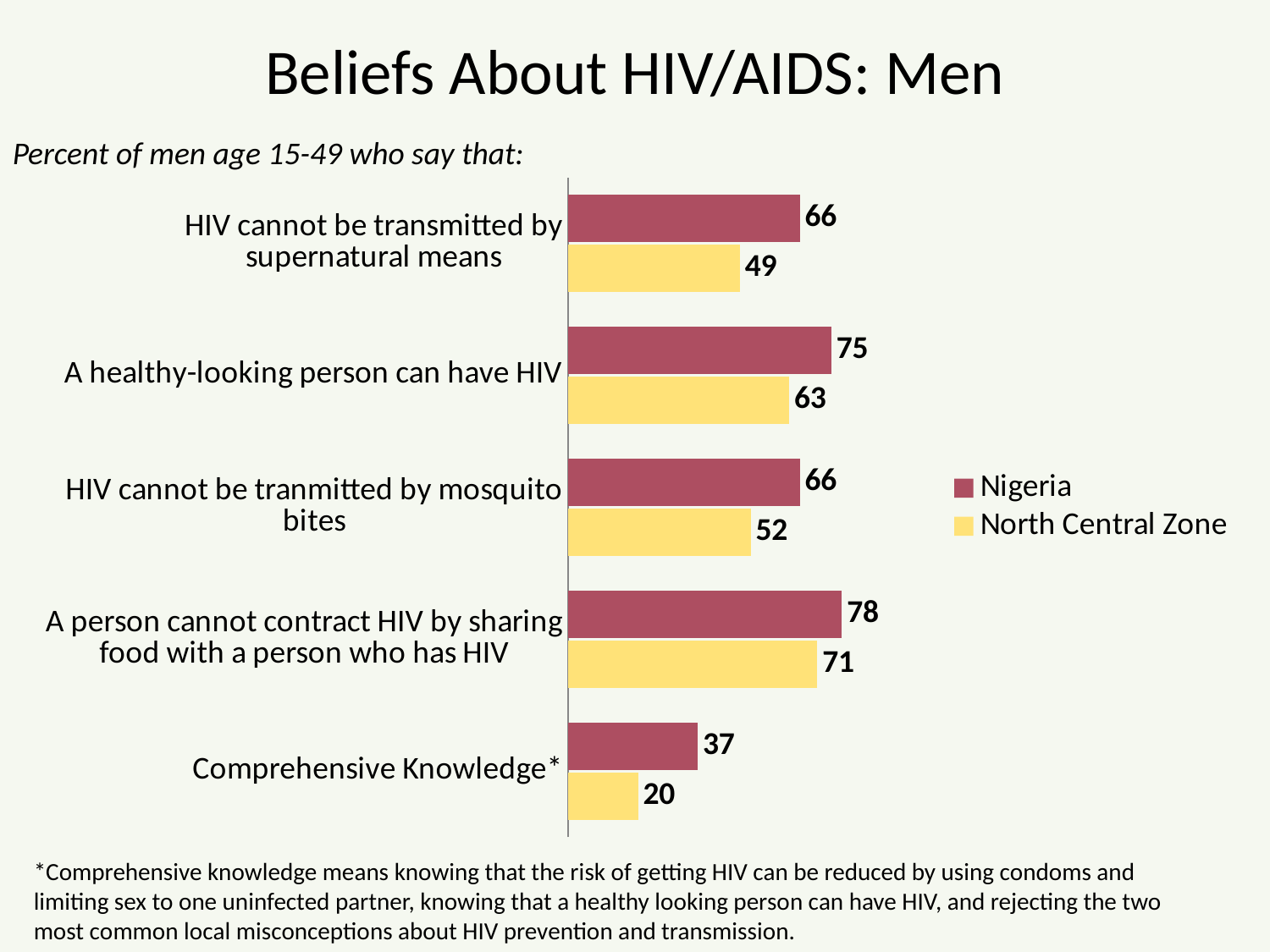

# Beliefs About HIV/AIDS: Men
Percent of men age 15-49 who say that:

### Chart

| Category | North Central Zone | Nigeria |
|---|---|---|
| Comprehensive Knowledge* | 20.0 | 37.0 |
| A person cannot contract HIV by sharing food with a person who has HIV | 71.0 | 78.0 |
| HIV cannot be tranmitted by mosquito bites | 52.0 | 66.0 |
| A healthy-looking person can have HIV | 63.0 | 75.0 |
| HIV cannot be transmitted by supernatural means | 49.0 | 66.0 |
*Comprehensive knowledge means knowing that the risk of getting HIV can be reduced by using condoms and limiting sex to one uninfected partner, knowing that a healthy looking person can have HIV, and rejecting the two most common local misconceptions about HIV prevention and transmission.